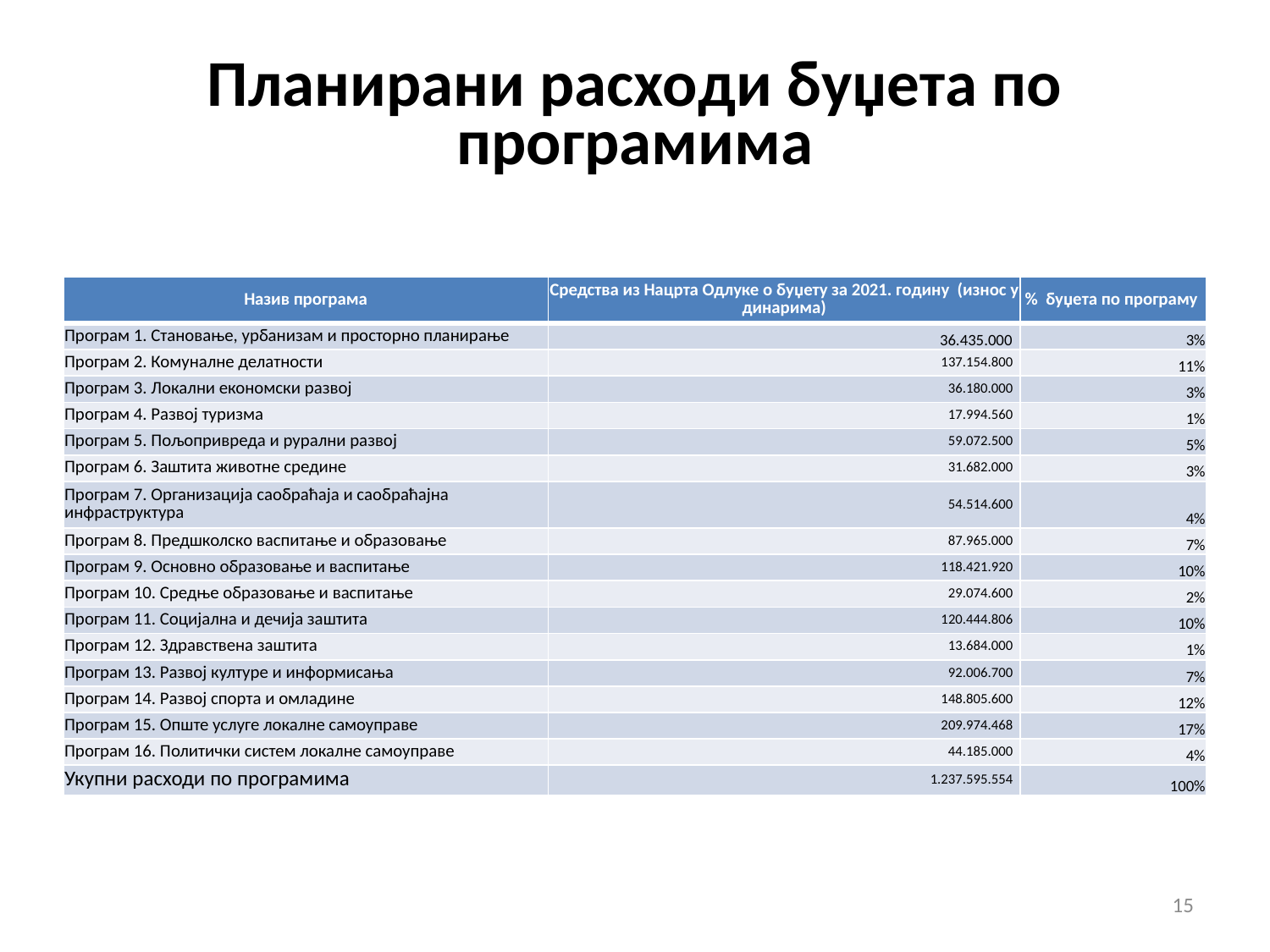

# Планирани расходи буџета по програмима
| Назив програма | Средства из Нацрта Одлуке о буџету за 2021. годину (износ у динарима) | % буџета по програму |
| --- | --- | --- |
| Програм 1. Становање, урбанизам и просторно планирање | 36.435.000 | 3% |
| Програм 2. Комуналне делатности | 137.154.800 | 11% |
| Програм 3. Локални економски развој | 36.180.000 | 3% |
| Програм 4. Развој туризма | 17.994.560 | 1% |
| Програм 5. Пољопривреда и рурални развој | 59.072.500 | 5% |
| Програм 6. Заштита животне средине | 31.682.000 | 3% |
| Програм 7. Организација саобраћаја и саобраћајна инфраструктура | 54.514.600 | 4% |
| Програм 8. Предшколско васпитање и образовање | 87.965.000 | 7% |
| Програм 9. Основно образовање и васпитање | 118.421.920 | 10% |
| Програм 10. Средње образовање и васпитање | 29.074.600 | 2% |
| Програм 11. Социјална и дечија заштита | 120.444.806 | 10% |
| Програм 12. Здравствена заштита | 13.684.000 | 1% |
| Програм 13. Развој културе и информисања | 92.006.700 | 7% |
| Програм 14. Развој спорта и омладине | 148.805.600 | 12% |
| Програм 15. Опште услуге локалне самоуправе | 209.974.468 | 17% |
| Програм 16. Политички систем локалне самоуправе | 44.185.000 | 4% |
| Укупни расходи по програмима | 1.237.595.554 | 100% |
15